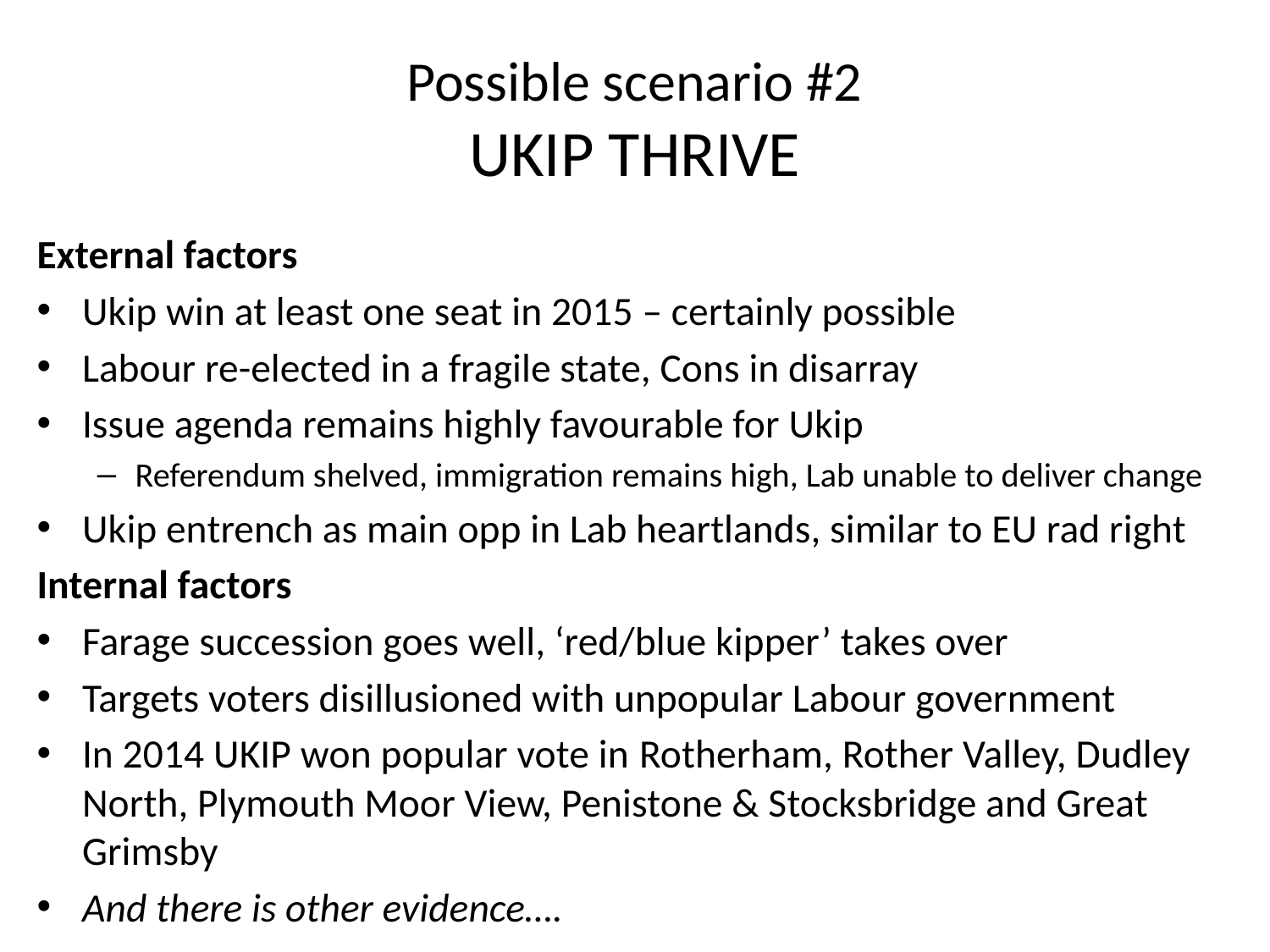

# Possible scenario #2 UKIP THRIVE
External factors
Ukip win at least one seat in 2015 – certainly possible
Labour re-elected in a fragile state, Cons in disarray
Issue agenda remains highly favourable for Ukip
Referendum shelved, immigration remains high, Lab unable to deliver change
Ukip entrench as main opp in Lab heartlands, similar to EU rad right
Internal factors
Farage succession goes well, ‘red/blue kipper’ takes over
Targets voters disillusioned with unpopular Labour government
In 2014 UKIP won popular vote in Rotherham, Rother Valley, Dudley North, Plymouth Moor View, Penistone & Stocksbridge and Great Grimsby
And there is other evidence….